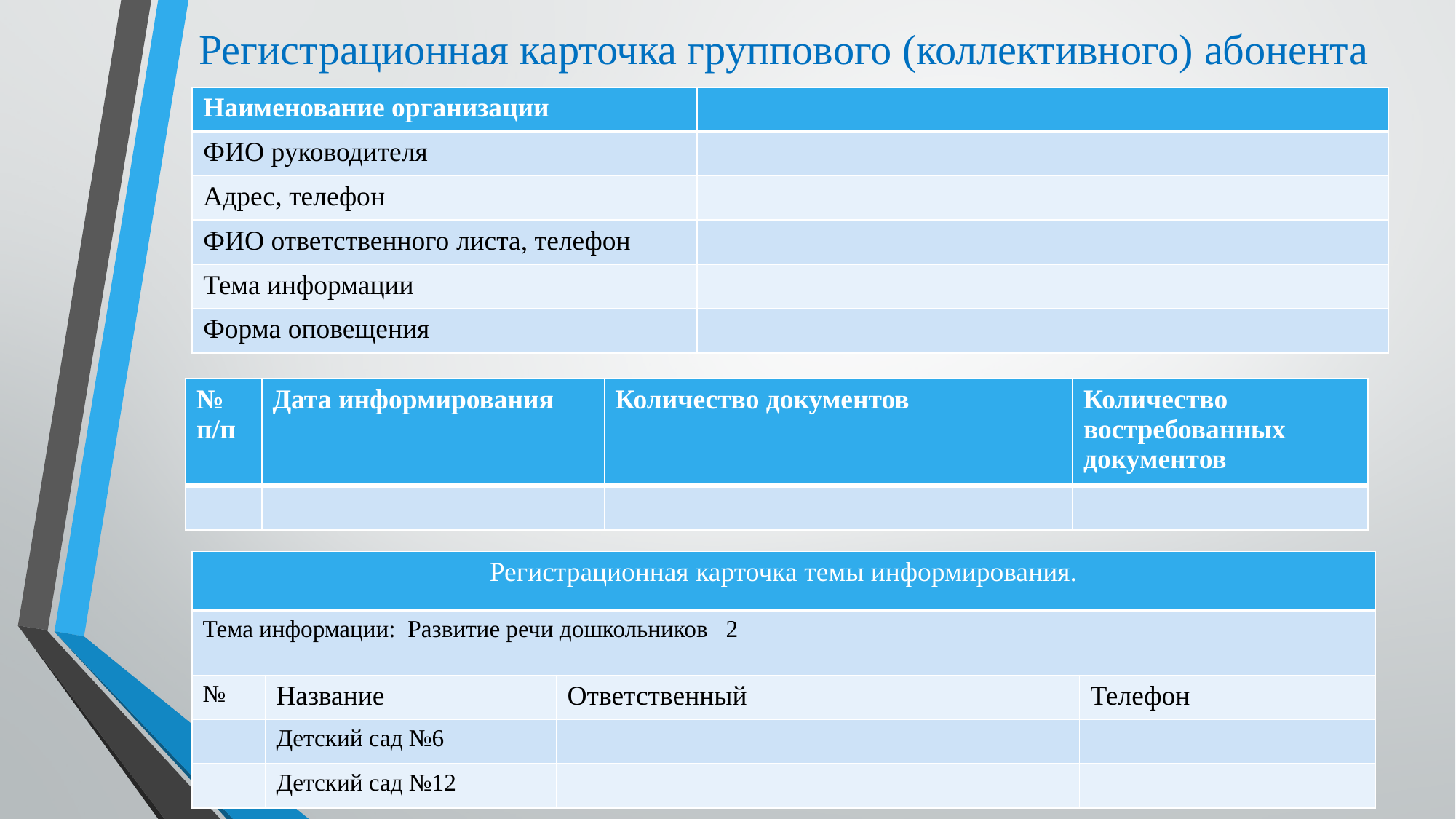

# Регистрационная карточка группового (коллективного) абонента
| Наименование организации |  |
| --- | --- |
| ФИО руководителя |  |
| Адрес, телефон |  |
| ФИО ответственного листа, телефон |  |
| Тема информации |  |
| Форма оповещения |  |
| № п/п | Дата информирования | Количество документов | Количество востребованных документов |
| --- | --- | --- | --- |
|  |  |  |  |
| Регистрационная карточка темы информирования. |  |  |  |
| --- | --- | --- | --- |
| Тема информации: Развитие речи дошкольников 2 |  |  |  |
| № | Название | Ответственный | Телефон |
|  | Детский сад №6 |  |  |
|  | Детский сад №12 |  |  |